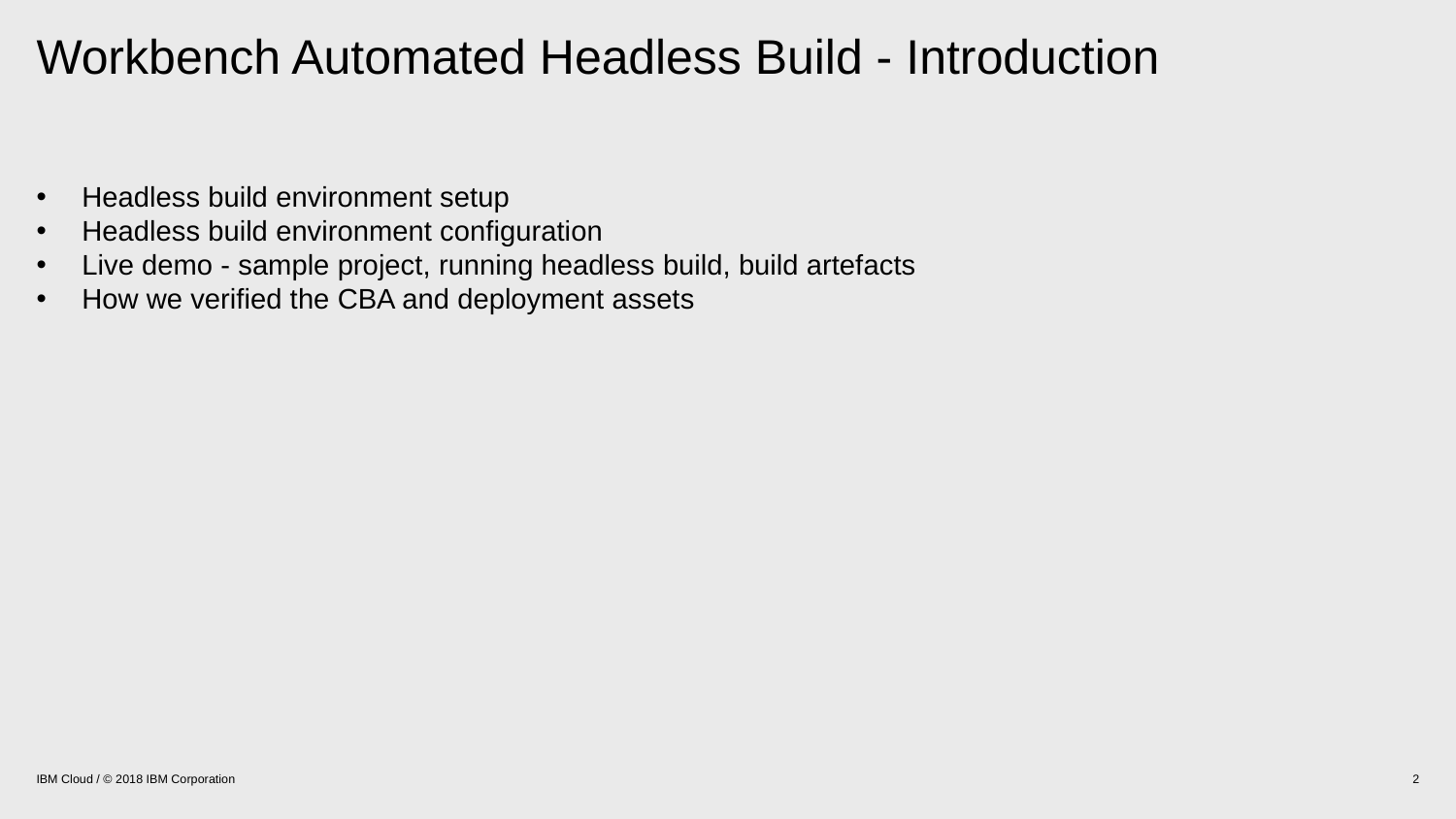

# Workbench Automated Headless Build - Introduction
Headless build environment setup
Headless build environment configuration
Live demo - sample project, running headless build, build artefacts
How we verified the CBA and deployment assets

IBM Cloud / © 2018 IBM Corporation
2